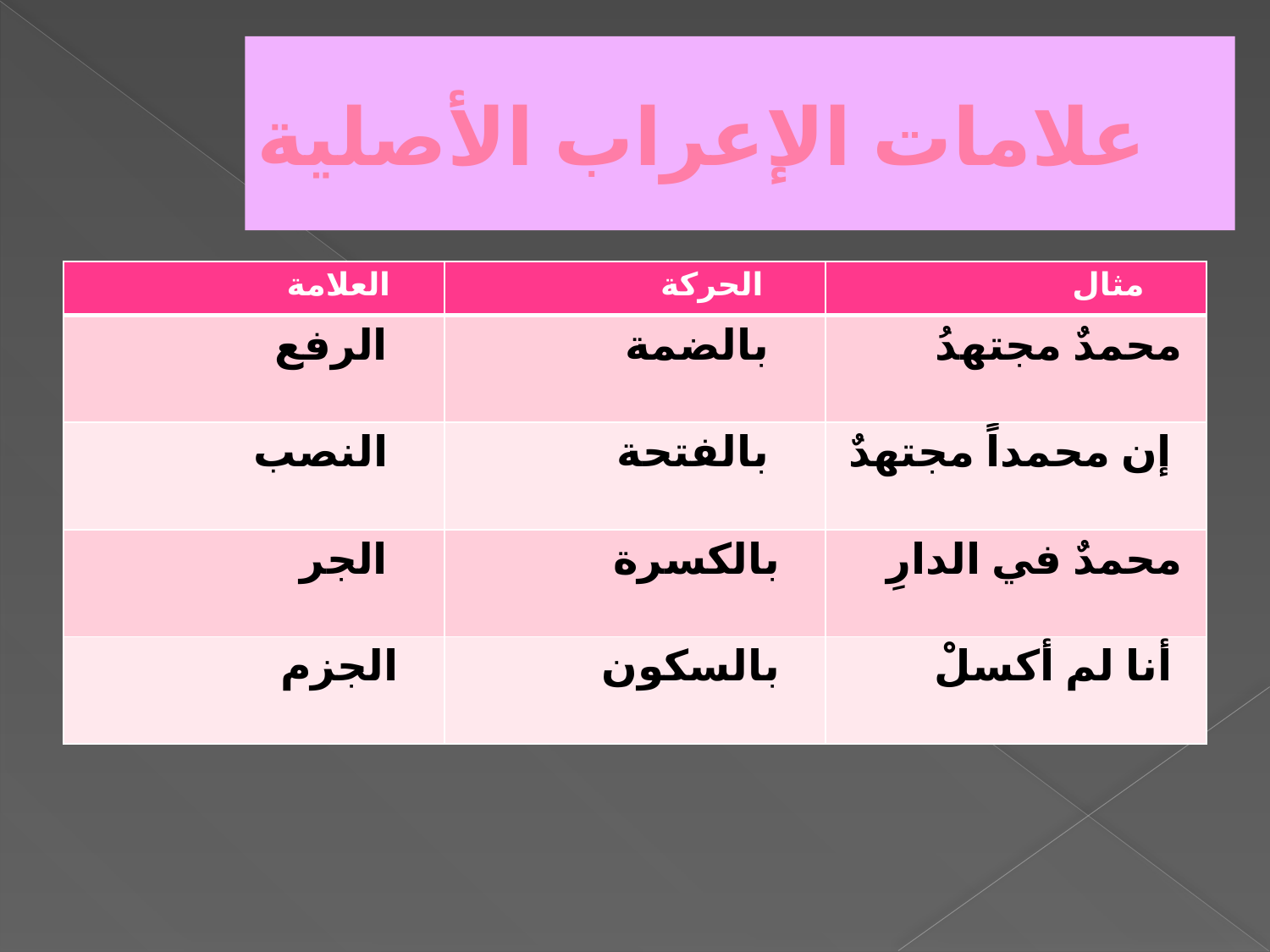

# علامات الإعراب الأصلية
| العلامة | الحركة | مثال |
| --- | --- | --- |
| الرفع | بالضمة | محمدٌ مجتهدُ |
| النصب | بالفتحة | إن محمداً مجتهدٌ |
| الجر | بالكسرة | محمدٌ في الدارِ |
| الجزم | بالسكون | أنا لم أكسلْ |